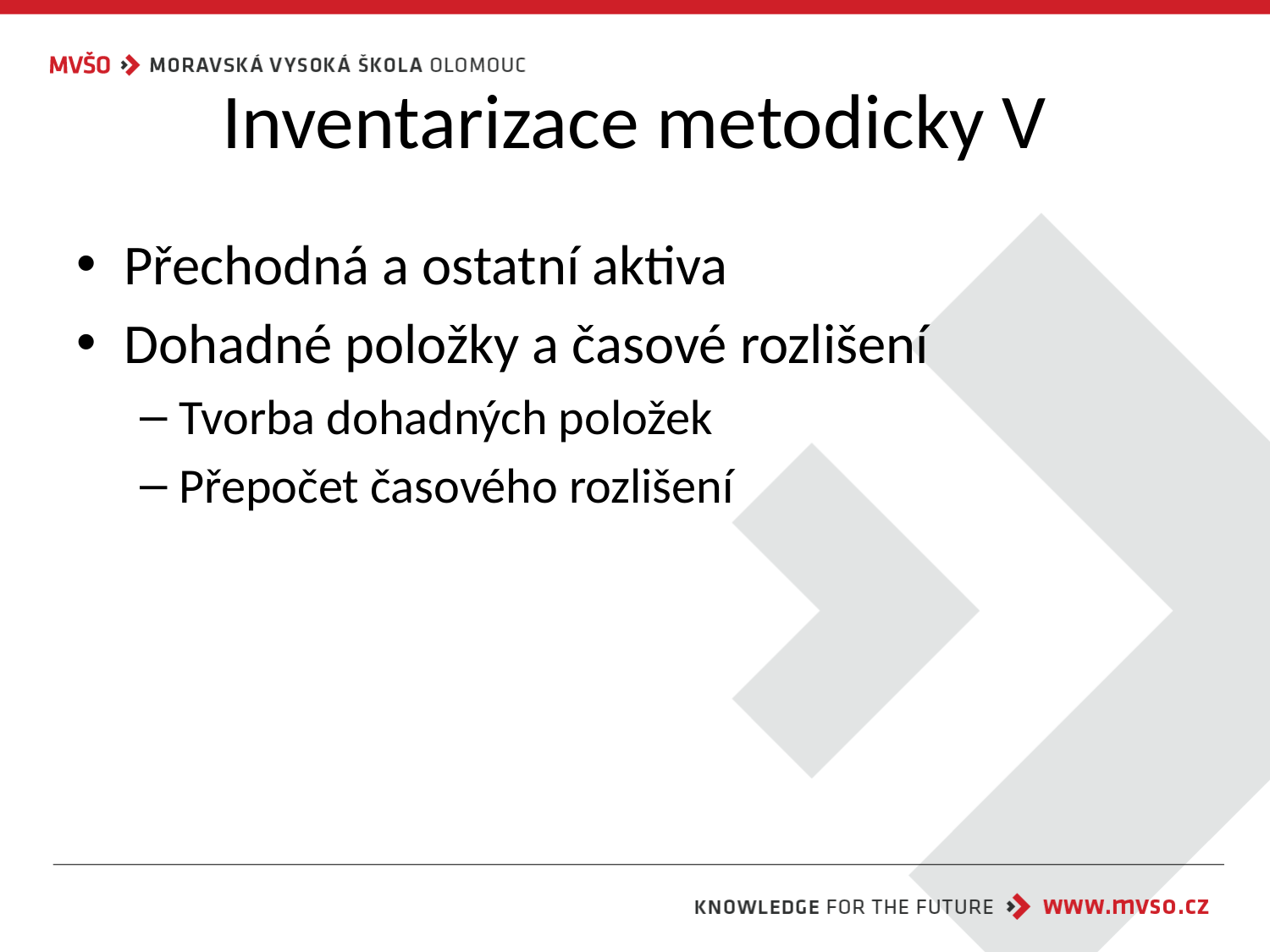

# Inventarizace metodicky V
Přechodná a ostatní aktiva
Dohadné položky a časové rozlišení
Tvorba dohadných položek
Přepočet časového rozlišení